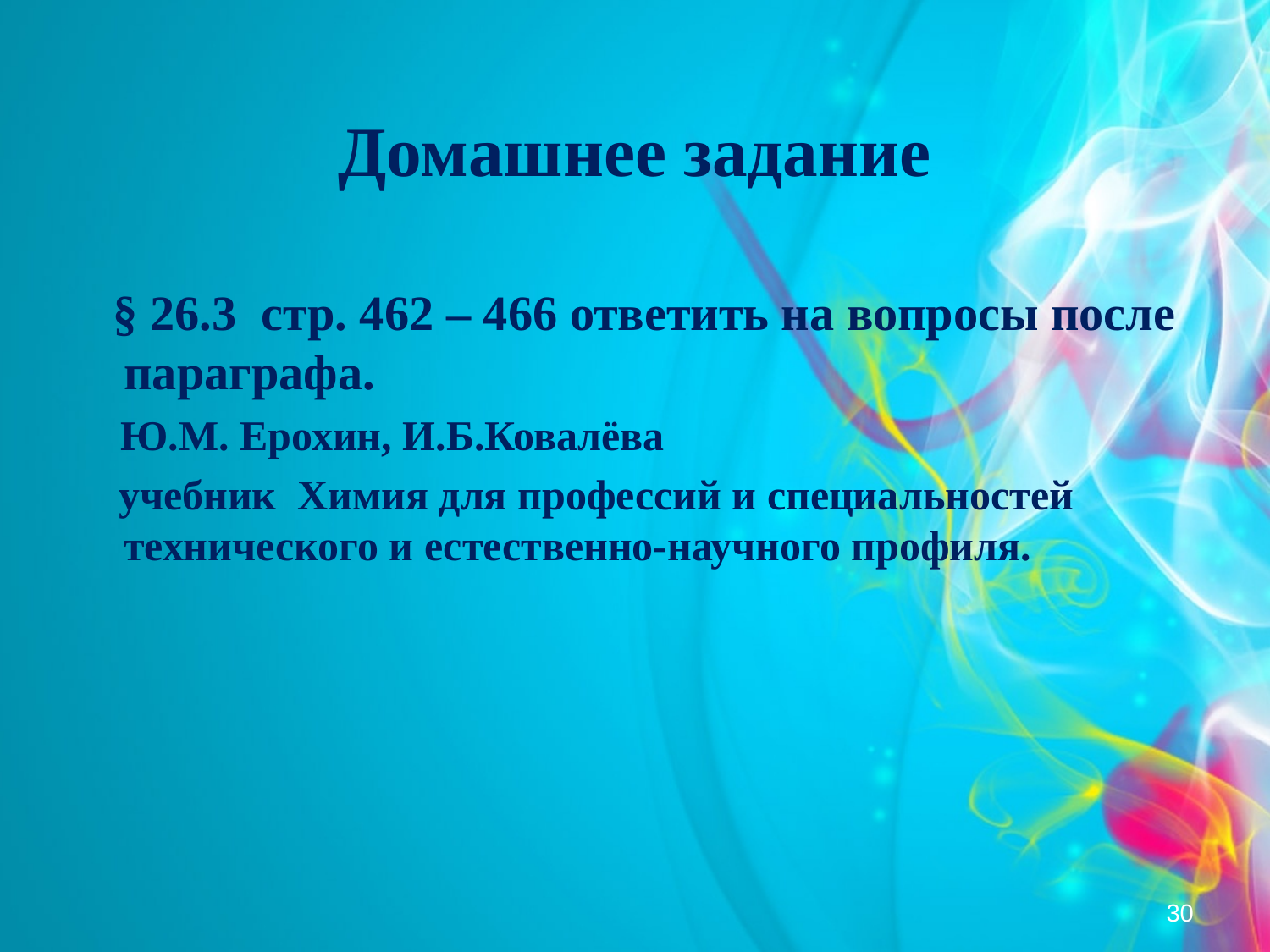

# Домашнее задание
   § 26.3  стр. 462 – 466 ответить на вопросы после параграфа.
     Ю.М. Ерохин, И.Б.Ковалёва
    учебник  Химия для профессий и специальностей технического и естественно-научного профиля.
30